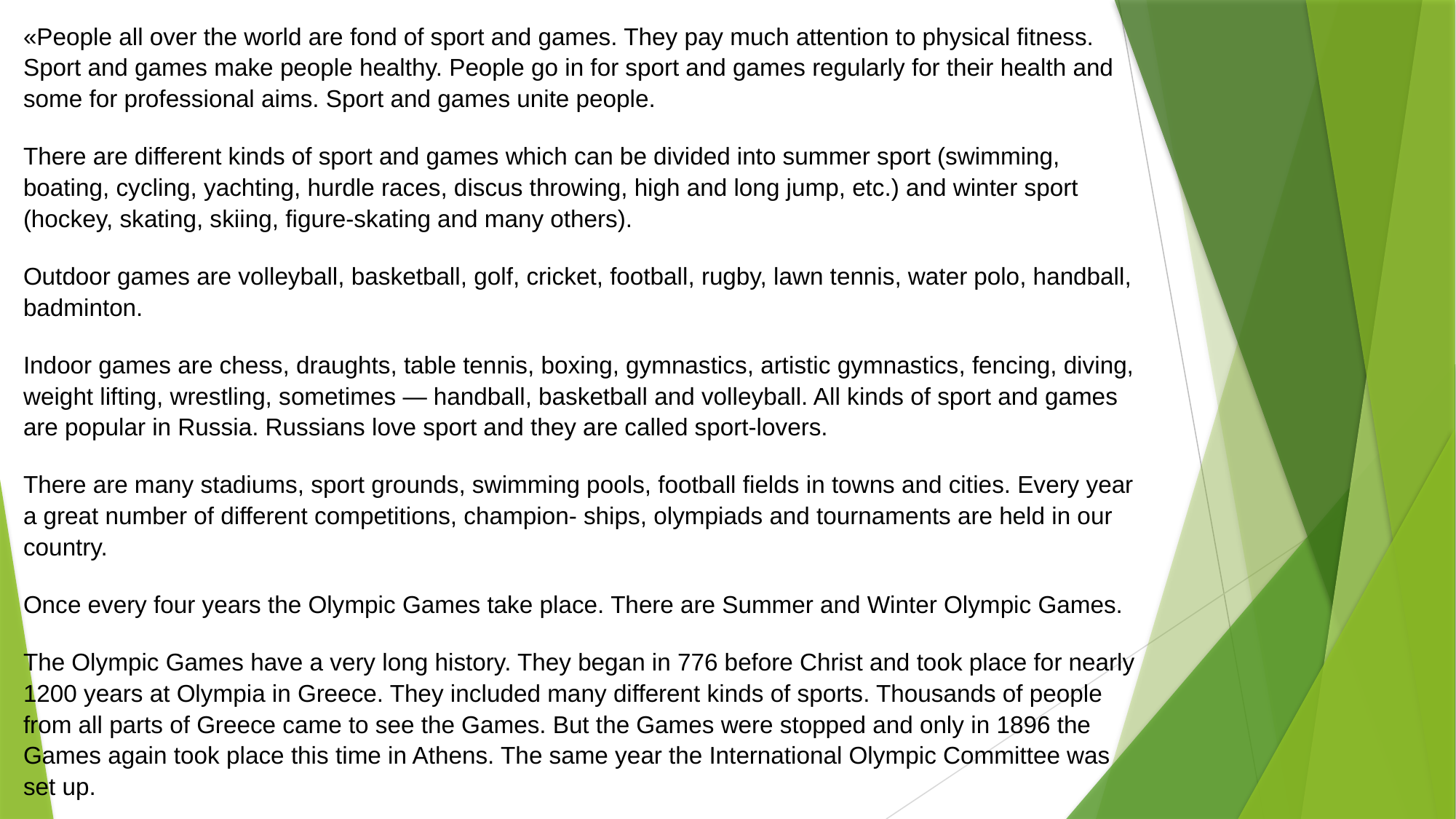

«People all over the world are fond of sport and games. They pay much attention to physical fitness. Sport and games make people healthy. People go in for sport and games regularly for their health and some for professional aims. Sport and games unite people.
There are different kinds of sport and games which can be divided into summer sport (swimming, boating, cycling, yachting, hurdle races, discus throwing, high and long jump, etc.) and winter sport (hockey, skating, skiing, figure-skating and many others).
Outdoor games are volleyball, basketball, golf, cricket, football, rugby, lawn tennis, water polo, handball, badminton.
Indoor games are chess, draughts, table tennis, boxing, gymnastics, artistic gymnastics, fencing, diving, weight lifting, wrestling, sometimes — handball, basketball and volleyball. All kinds of sport and games are popular in Russia. Russians love sport and they are called sport-lovers.
There are many stadiums, sport grounds, swimming pools, football fields in towns and cities. Every year a great number of different competitions, champion- ships, olympiads and tournaments are held in our country.
Once every four years the Olympic Games take place. There are Summer and Winter Olympic Games.
The Olympic Games have a very long history. They began in 776 before Christ and took place for nearly 1200 years at Olympia in Greece. They included many different kinds of sports. Thousands of people from all parts of Greece came to see the Games. But the Games were stopped and only in 1896 the Games again took place this time in Athens. The same year the International Olympic Committee was set up.
Since then the Olympic Games have been held every four years in a city appointed by the International Olympic Committee. Every four years the youth of the whole world come together to the Olympic Games.

#